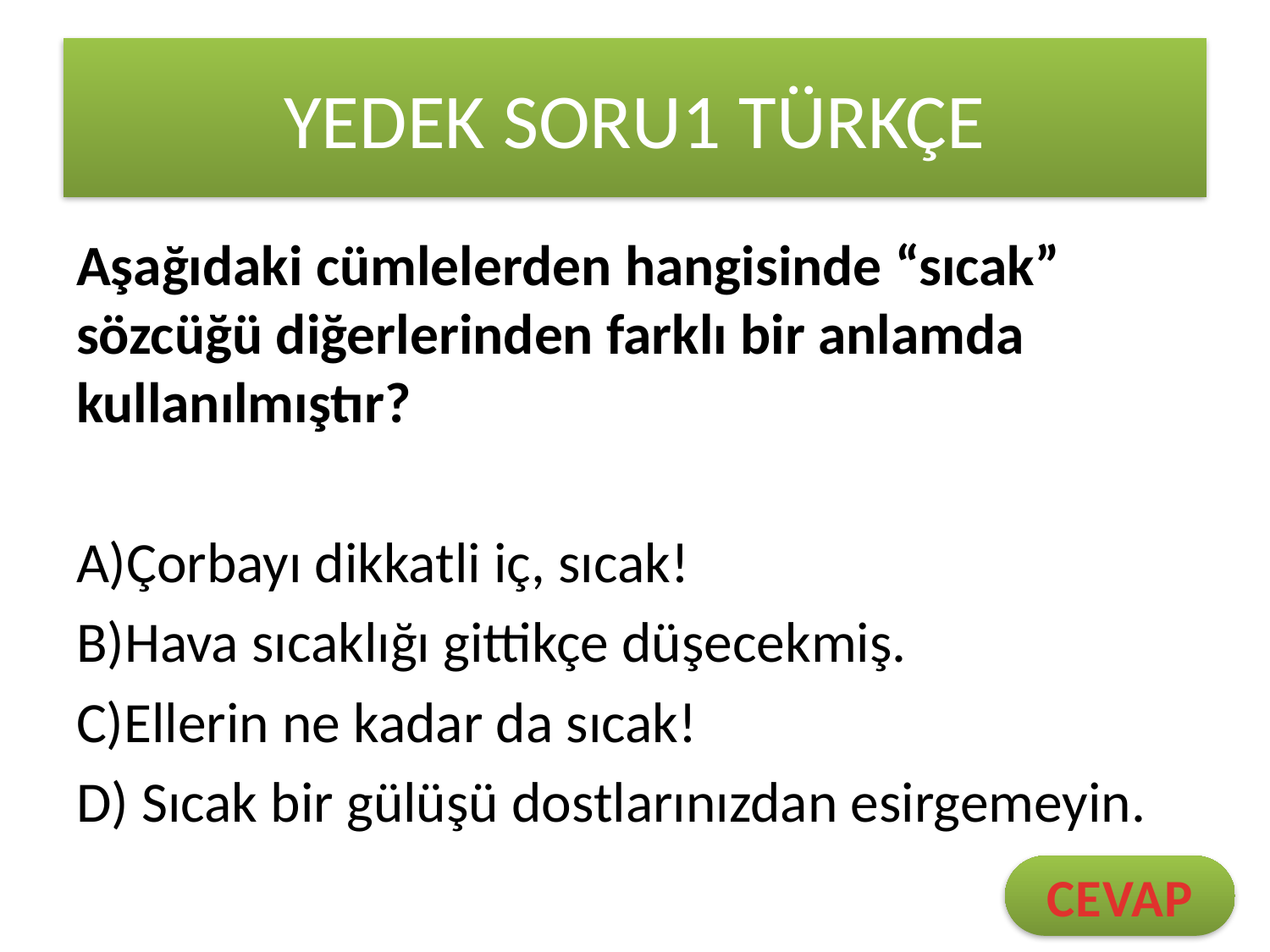

# YEDEK SORU1 TÜRKÇE
Aşağıdaki cümlelerden hangisinde “sıcak” sözcüğü diğerlerinden farklı bir anlamda kullanılmıştır?

A)Çorbayı dikkatli iç, sıcak!
B)Hava sıcaklığı gittikçe düşecekmiş.
C)Ellerin ne kadar da sıcak!
D) Sıcak bir gülüşü dostlarınızdan esirgemeyin.

CEVAP